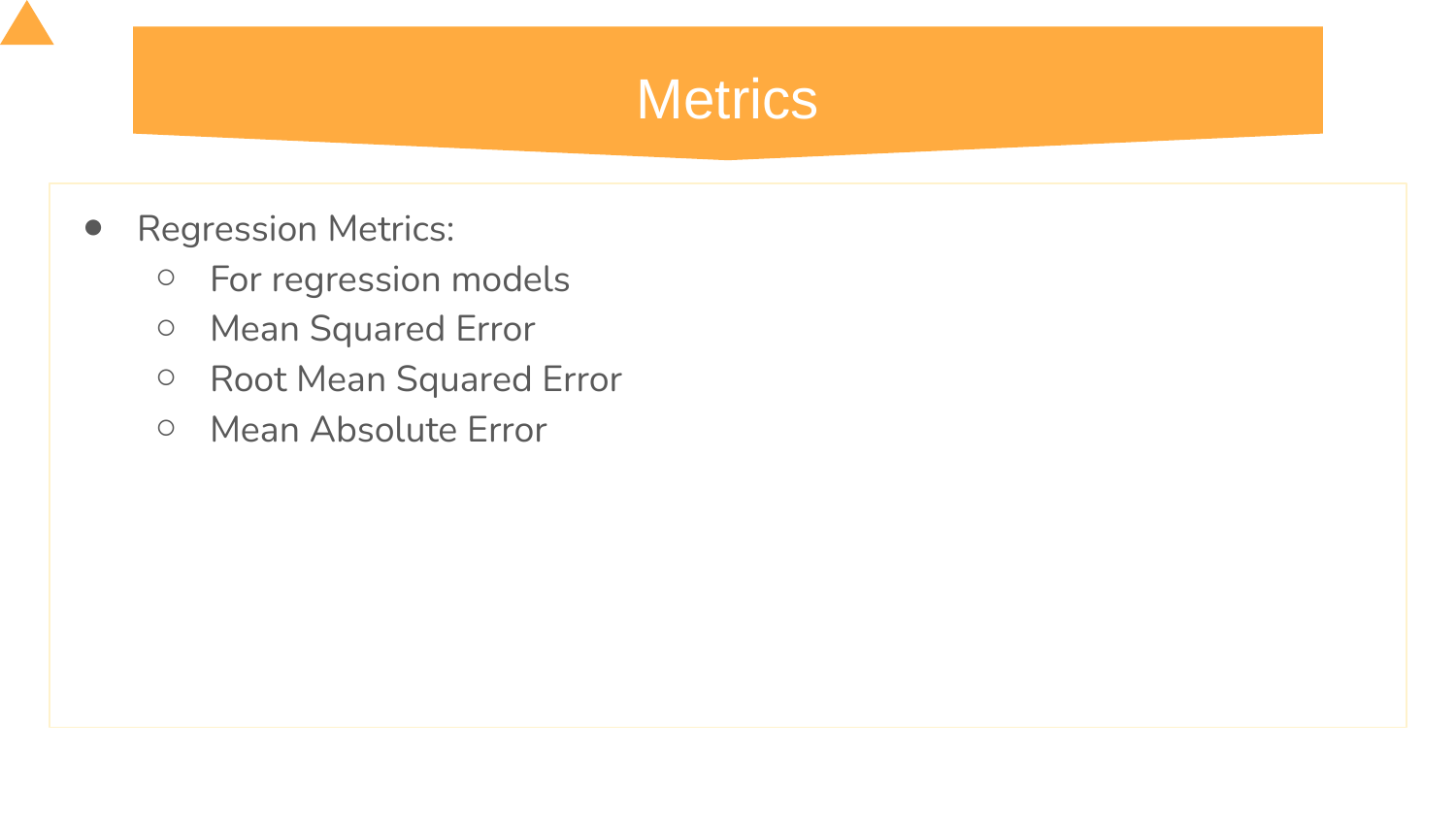

# Metrics
Regression Metrics:
For regression models
Mean Squared Error
Root Mean Squared Error
Mean Absolute Error